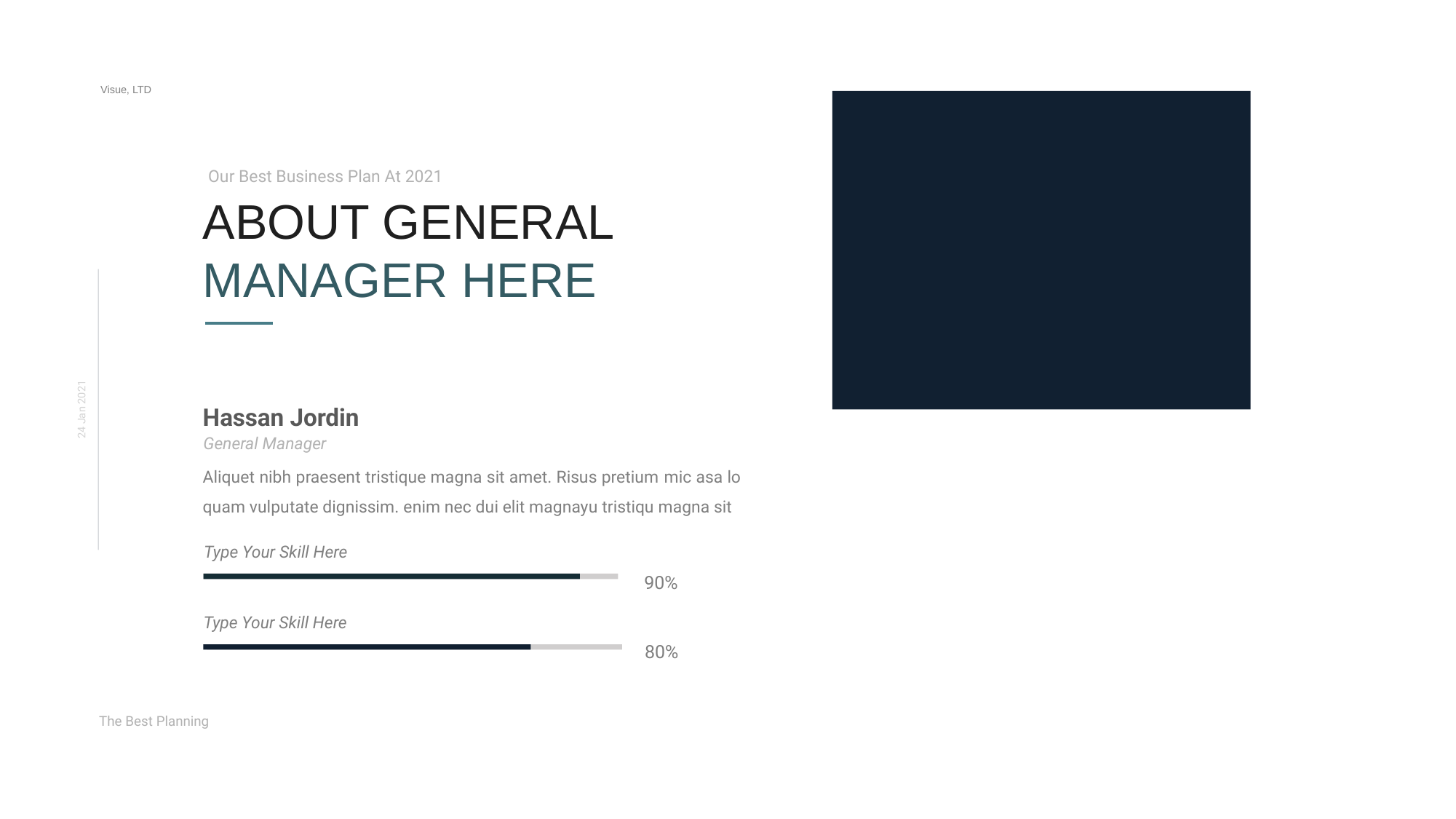

Visue, LTD
Our Best Business Plan At 2021
ABOUT GENERAL MANAGER HERE

Hassan Jordin
24 Jan 2021
General Manager
Aliquet nibh praesent tristique magna sit amet. Risus pretium mic asa lo quam vulputate dignissim. enim nec dui elit magnayu tristiqu magna sit
Type Your Skill Here
90%

Type Your Skill Here
80%

The Best Planning